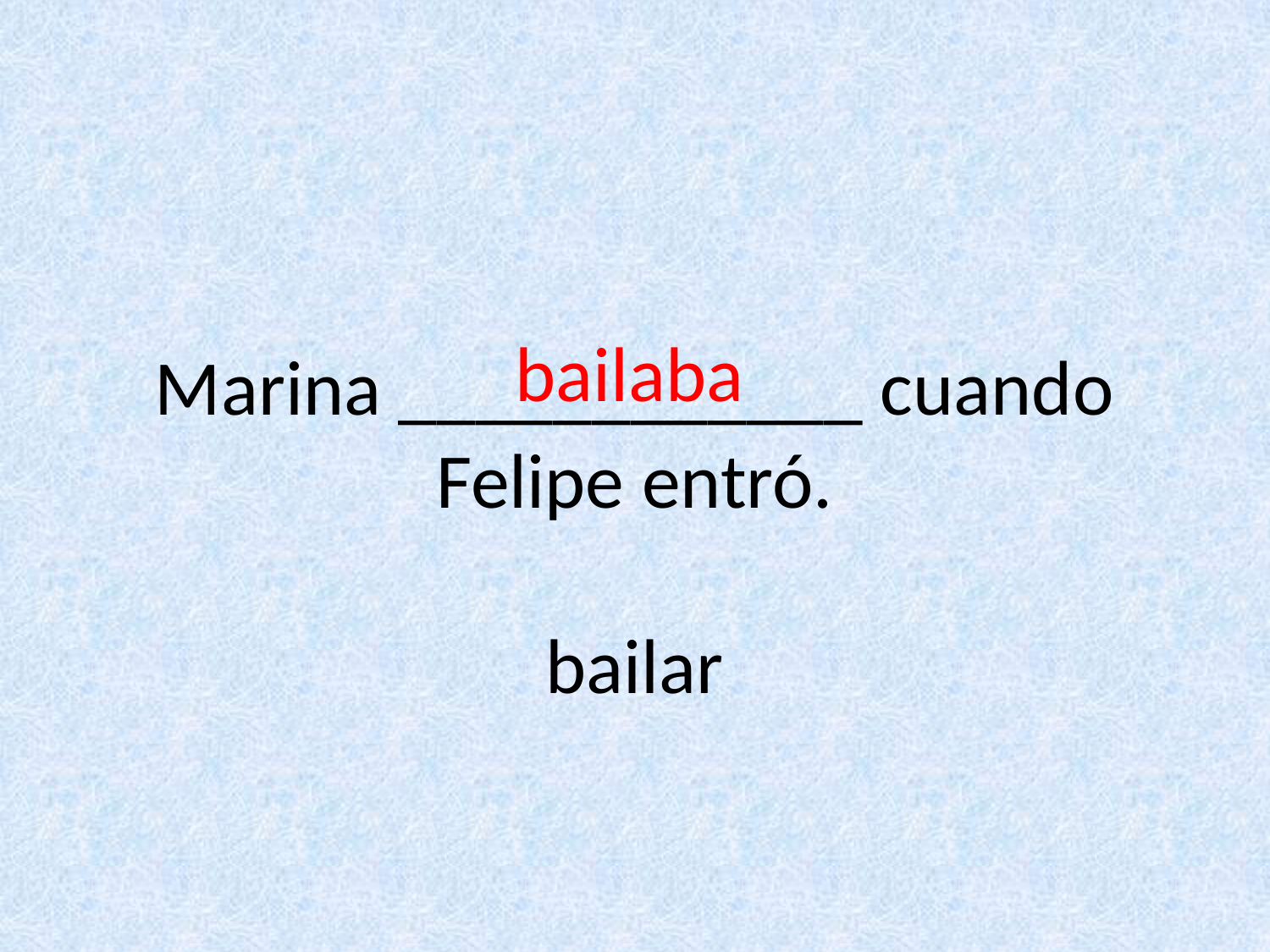

# Marina ____________ cuando Felipe entró. bailar
bailaba